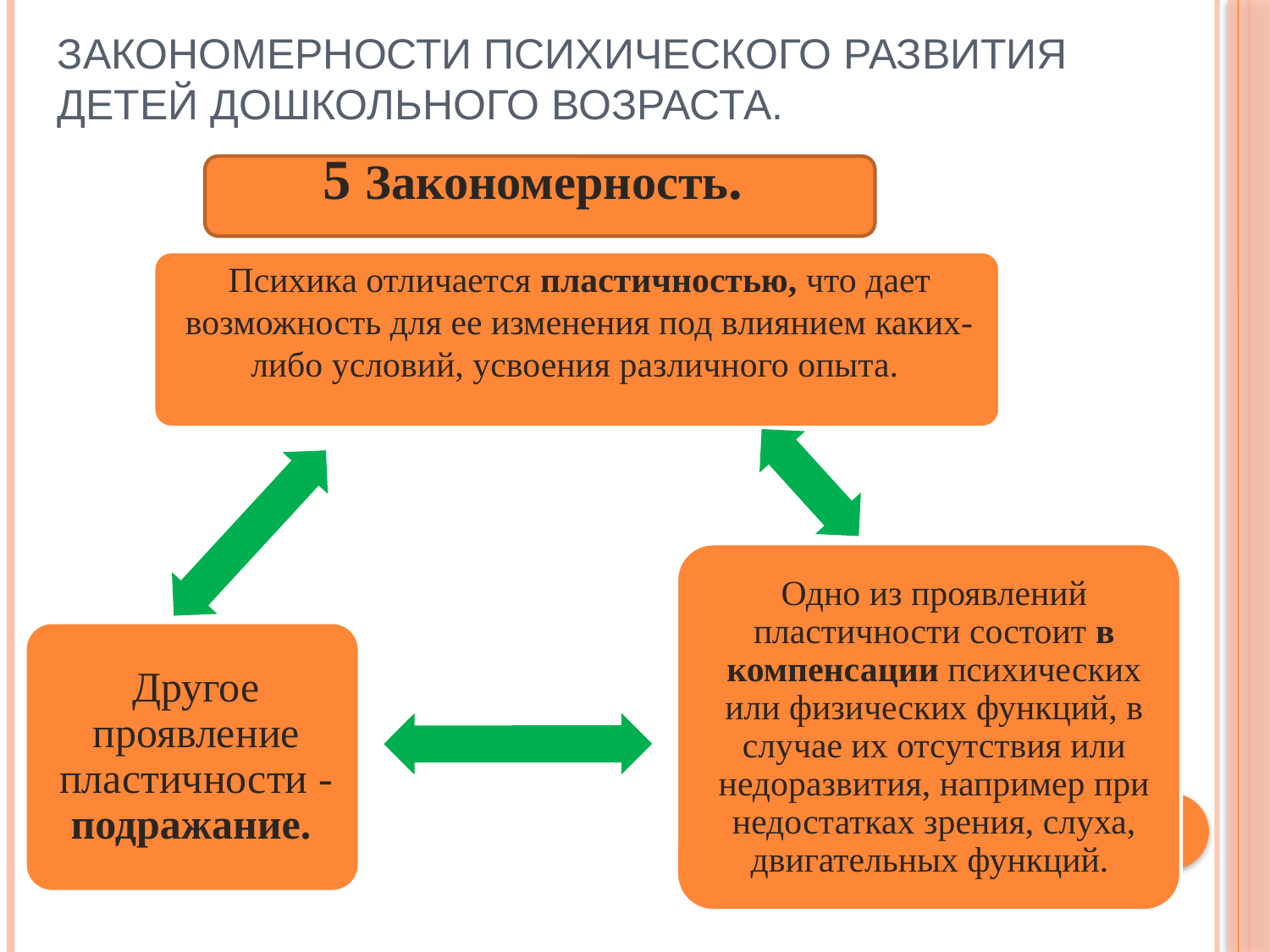

# Закономерности психического развития детей дошкольного возраста.
5 Закономерность.

Психика отличается пластичностью, что дает возможность для ее изменения под влиянием каких-либо условий, усвоения различного опыта.

Одно из проявлений пластичности состоит в компенсации психических или физических функций, в случае их отсутствия или недоразвития, например при недостатках зрения, слуха, двигательных функций.

Другое проявление пластичности - подражание.